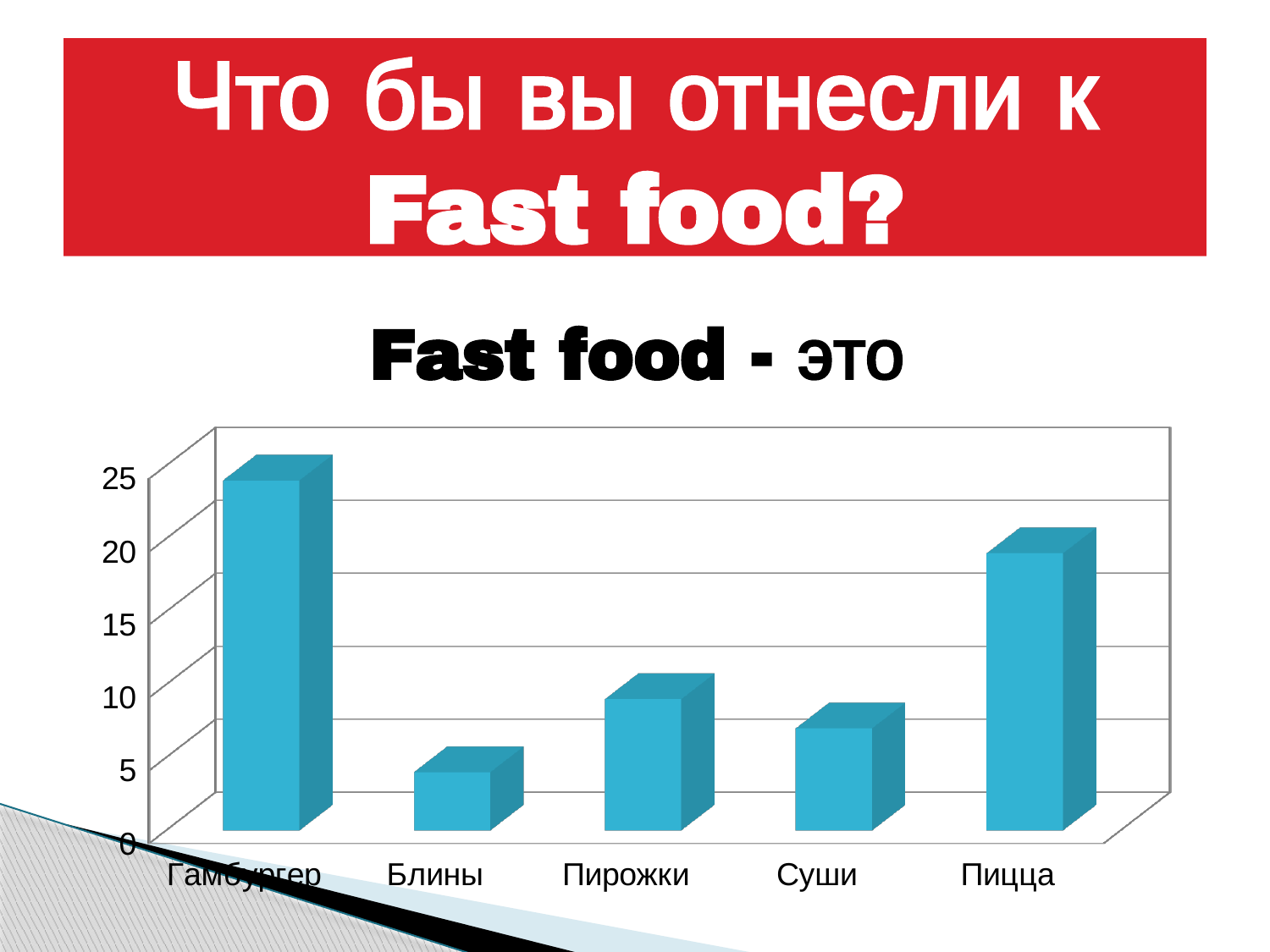

# Что бы вы отнесли к Fast food?

[unsupported chart]